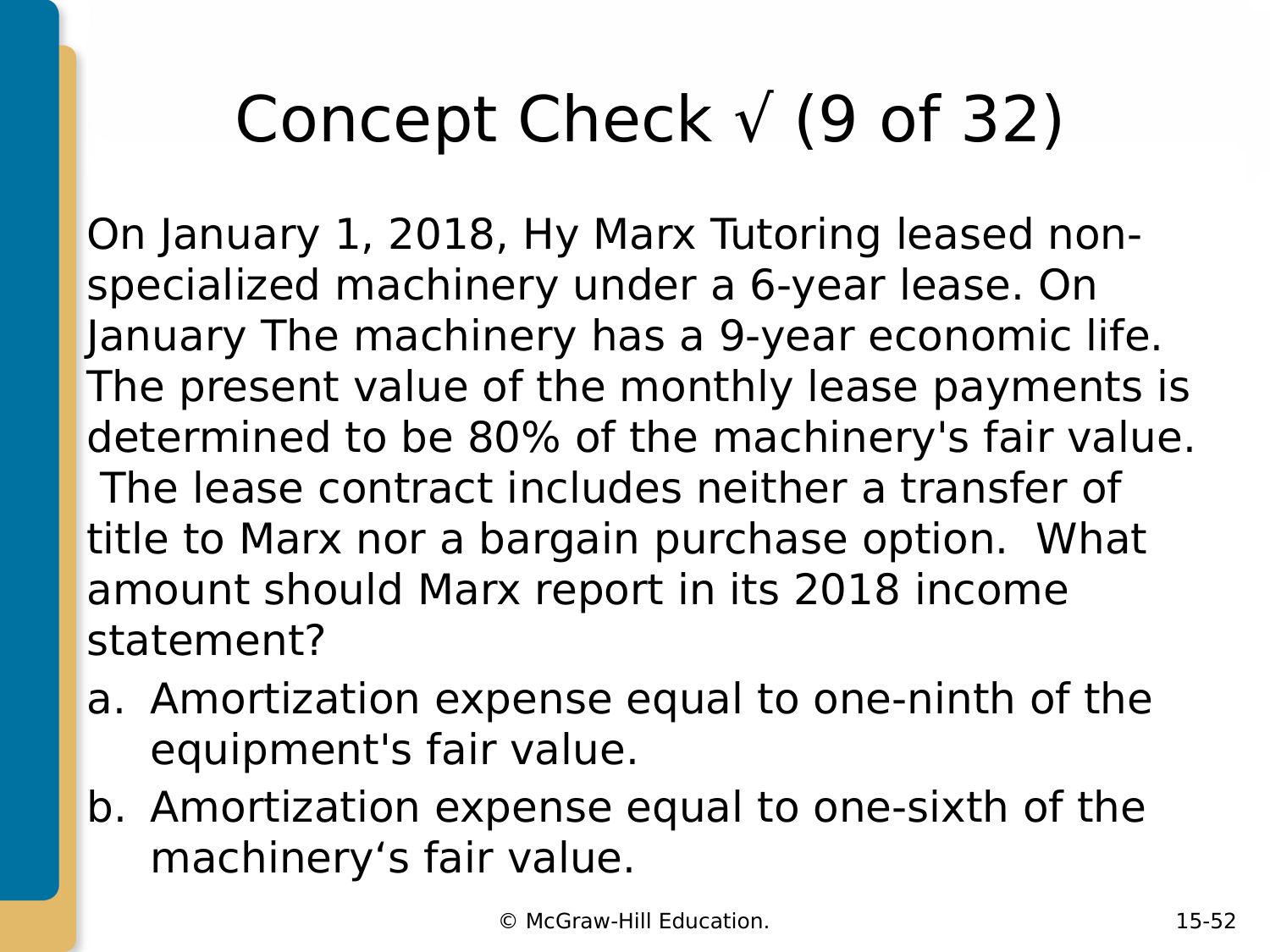

# Concept Check √ (9 of 32)
On January 1, 2018, Hy Marx Tutoring leased non-specialized machinery under a 6-year lease. On January The machinery has a 9-year economic life.  The present value of the monthly lease payments is determined to be 80% of the machinery's fair value.  The lease contract includes neither a transfer of title to Marx nor a bargain purchase option.  What amount should Marx report in its 2018 income statement?
Amortization expense equal to one-ninth of the equipment's fair value.
Amortization expense equal to one-sixth of the machinery‘s fair value.